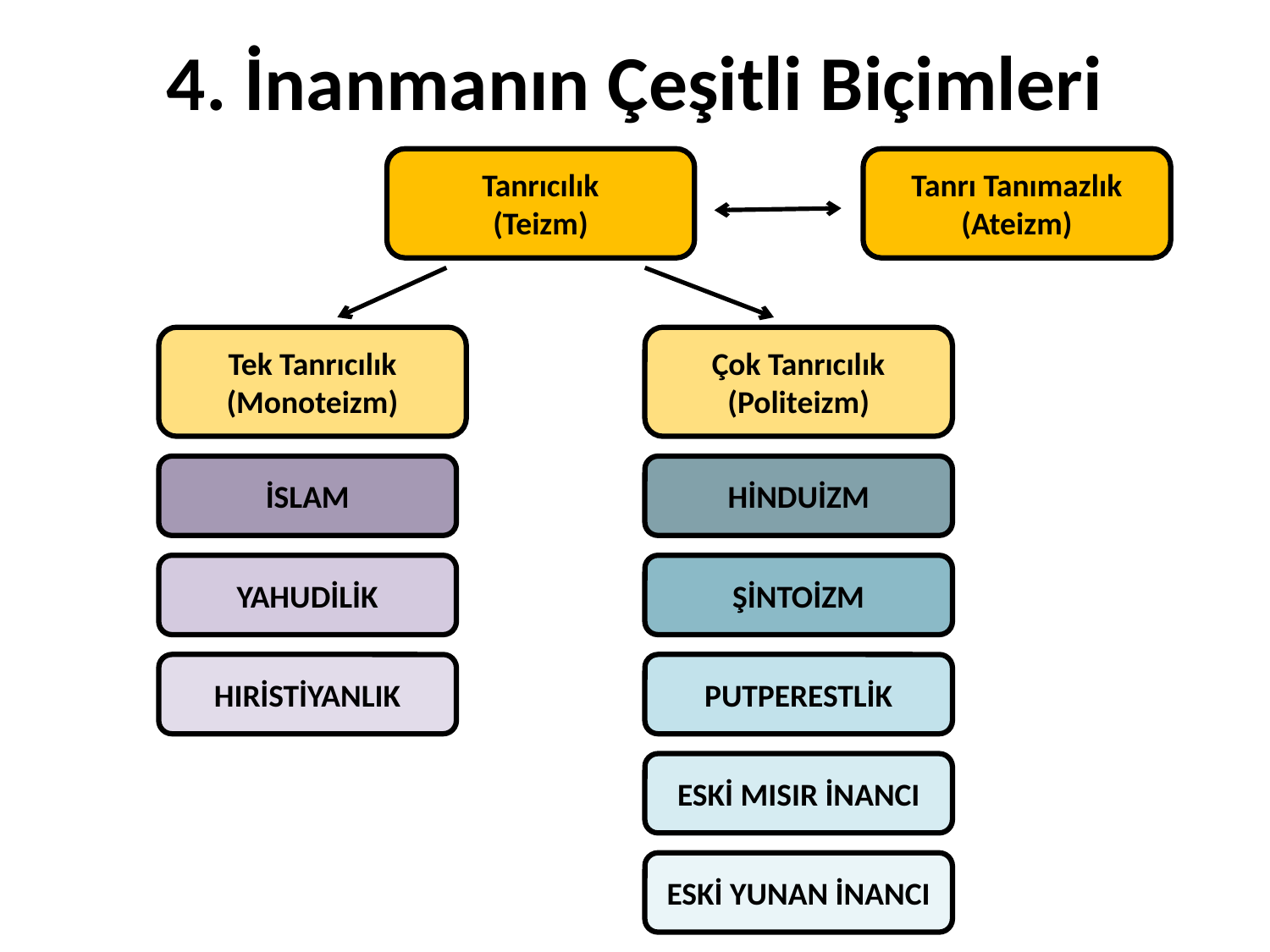

# 4. İnanmanın Çeşitli Biçimleri
Tanrıcılık
(Teizm)
Tanrı Tanımazlık
(Ateizm)
Tek Tanrıcılık
(Monoteizm)
Çok Tanrıcılık
(Politeizm)
İSLAM
HİNDUİZM
YAHUDİLİK
ŞİNTOİZM
HIRİSTİYANLIK
PUTPERESTLİK
ESKİ MISIR İNANCI
ESKİ YUNAN İNANCI